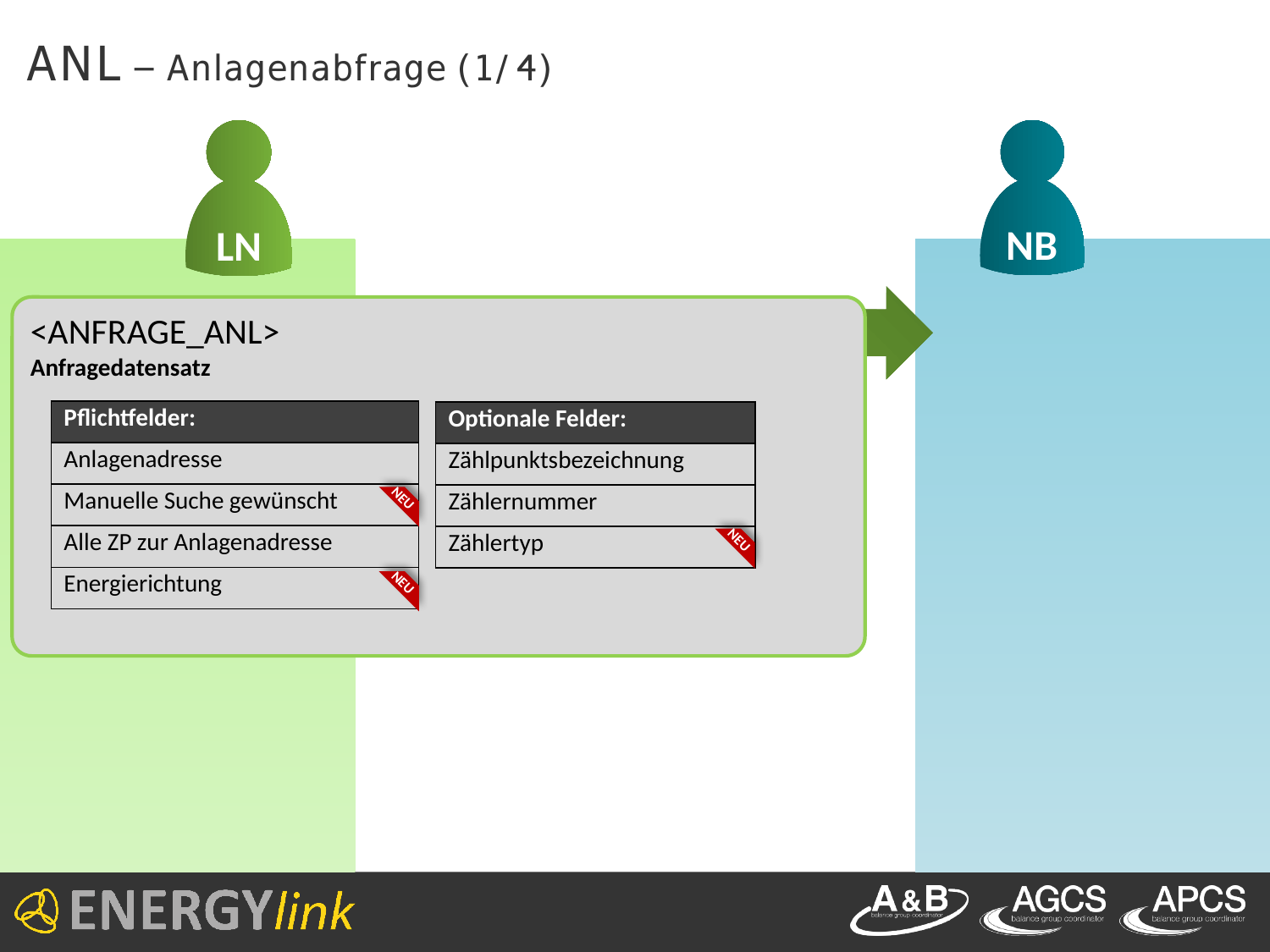

# ANL – Anlagenabfrage (1/4)
LN
NB

„Anfragedatensatz“ <ANFRAGE_ANL>
<ANFRAGE_ANL>
Anfragedatensatz
| Pflichtfelder: |
| --- |
| Anlagenadresse |
| Manuelle Suche gewünscht |
| Alle ZP zur Anlagenadresse |
| Energierichtung |
| Optionale Felder: |
| --- |
| Zählpunktsbezeichnung |
| Zählernummer |
| Zählertyp |
NEU
NEU
NEU